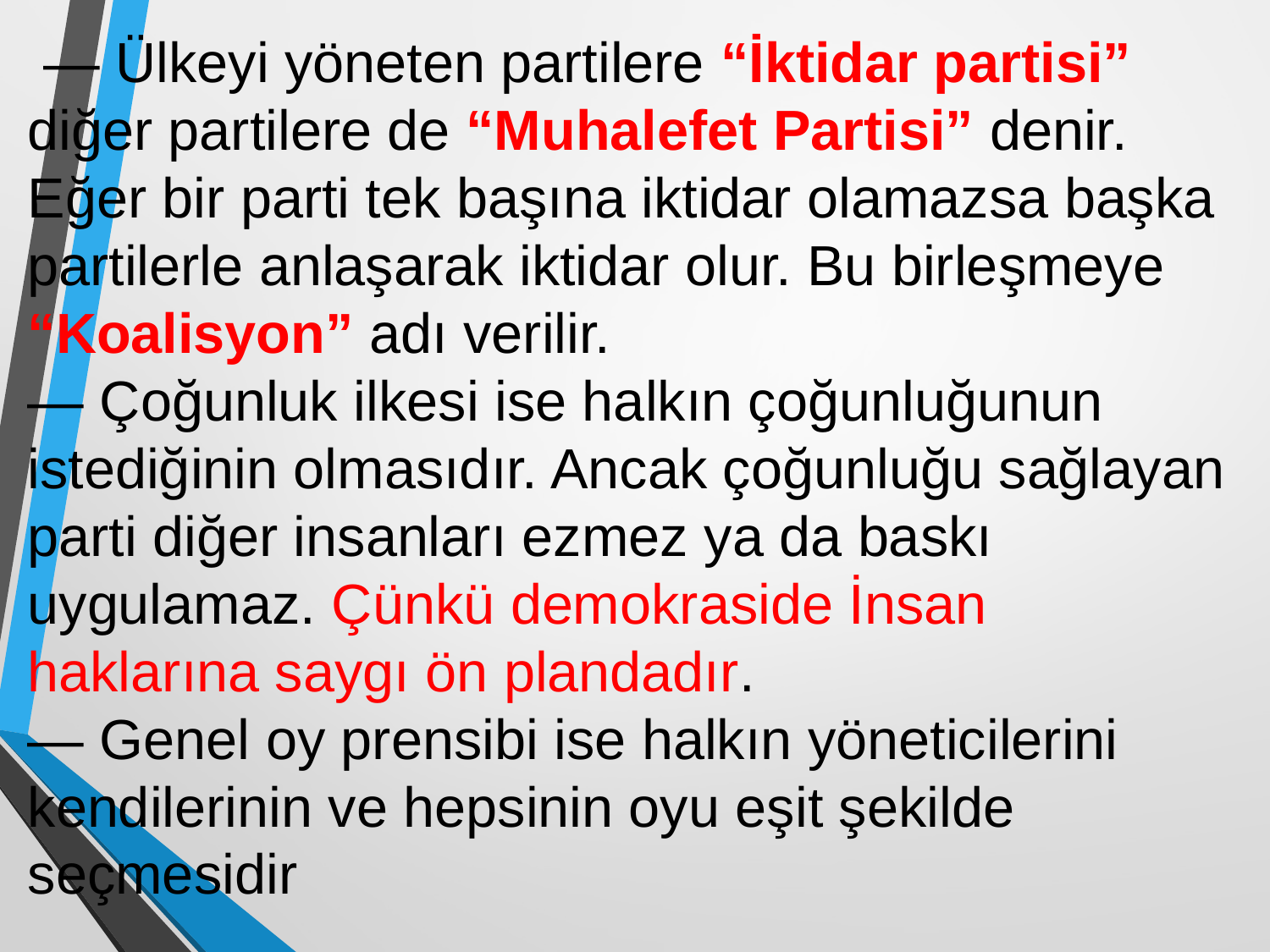

— Ülkeyi yöneten partilere “İktidar partisi” diğer partilere de “Muhalefet Partisi” denir. Eğer bir parti tek başına iktidar olamazsa başka partilerle anlaşarak iktidar olur. Bu birleşmeye “Koalisyon” adı verilir.
— Çoğunluk ilkesi ise halkın çoğunluğunun istediğinin olmasıdır. Ancak çoğunluğu sağlayan parti diğer insanları ezmez ya da baskı uygulamaz. Çünkü demokraside İnsan haklarına saygı ön plandadır.
— Genel oy prensibi ise halkın yöneticilerini kendilerinin ve hepsinin oyu eşit şekilde seçmesidir